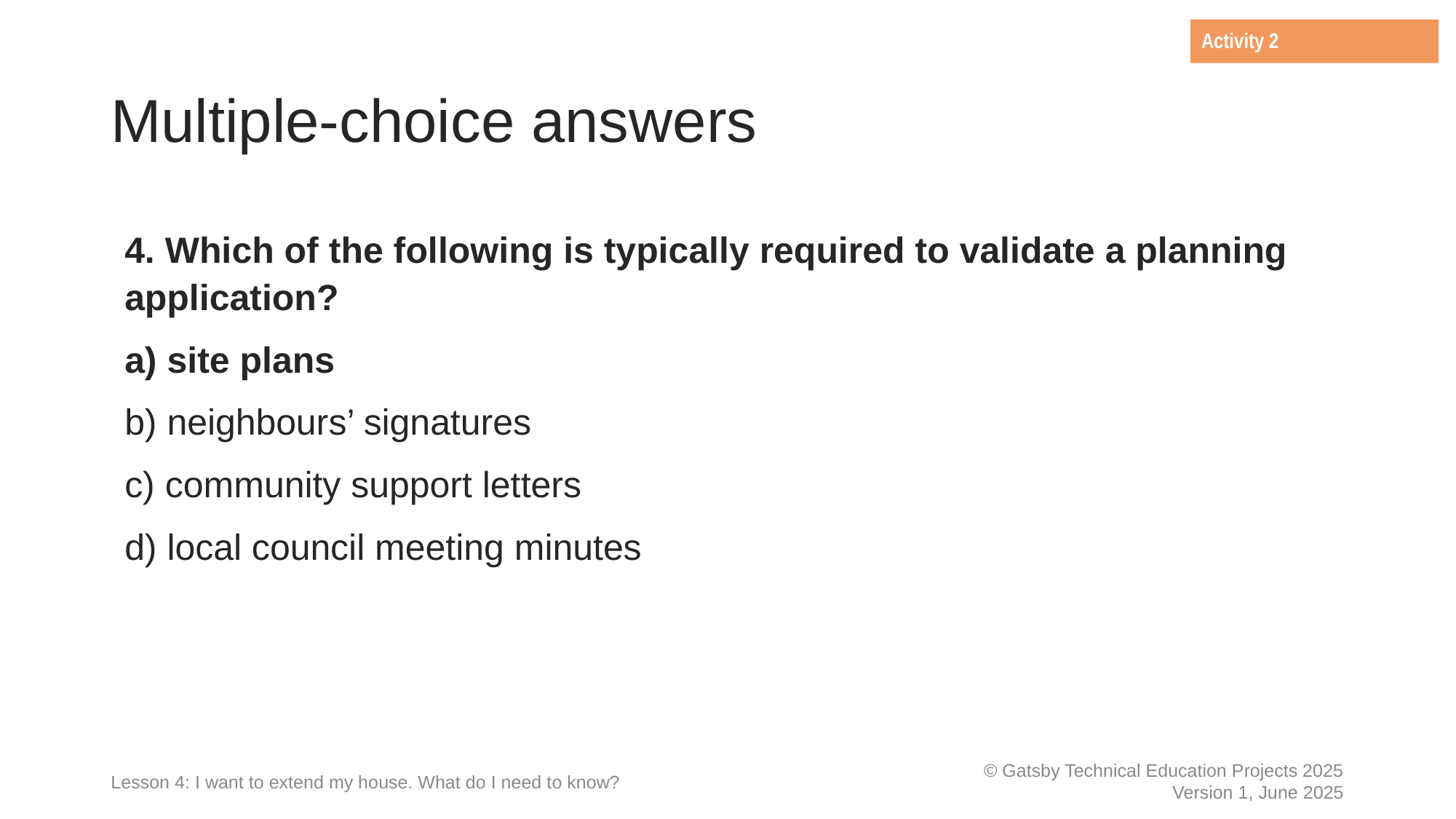

Activity 2
# Multiple-choice answers
4. Which of the following is typically required to validate a planning application?
a) site plans
b) neighbours’ signatures
c) community support letters
d) local council meeting minutes

Lesson 4: I want to extend my house. What do I need to know?